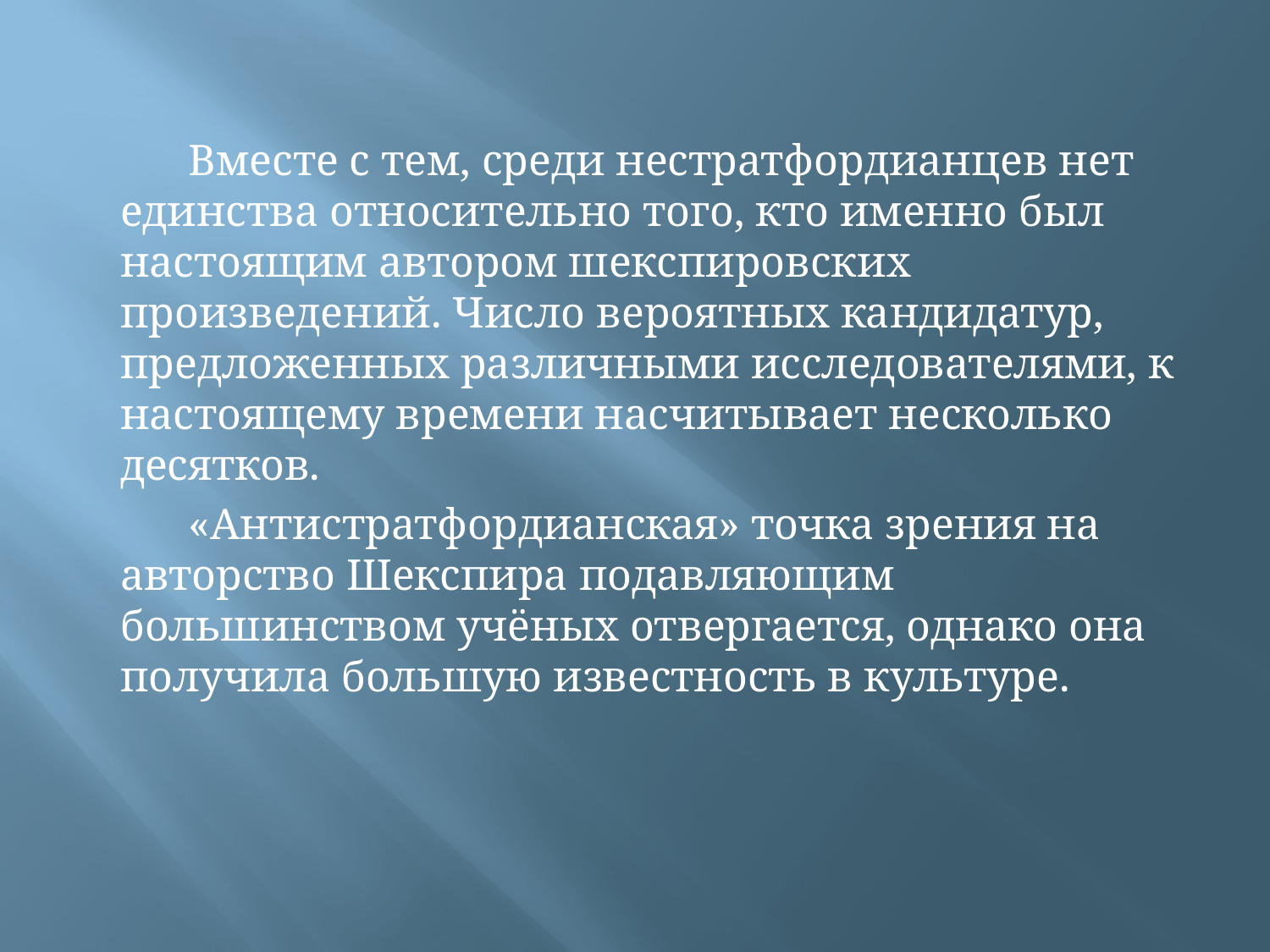

Вместе с тем, среди нестратфордианцев нет единства относительно того, кто именно был настоящим автором шекспировских произведений. Число вероятных кандидатур, предложенных различными исследователями, к настоящему времени насчитывает несколько десятков.
 «Антистратфордианская» точка зрения на авторство Шекспира подавляющим большинством учёных отвергается, однако она получила большую известность в культуре.